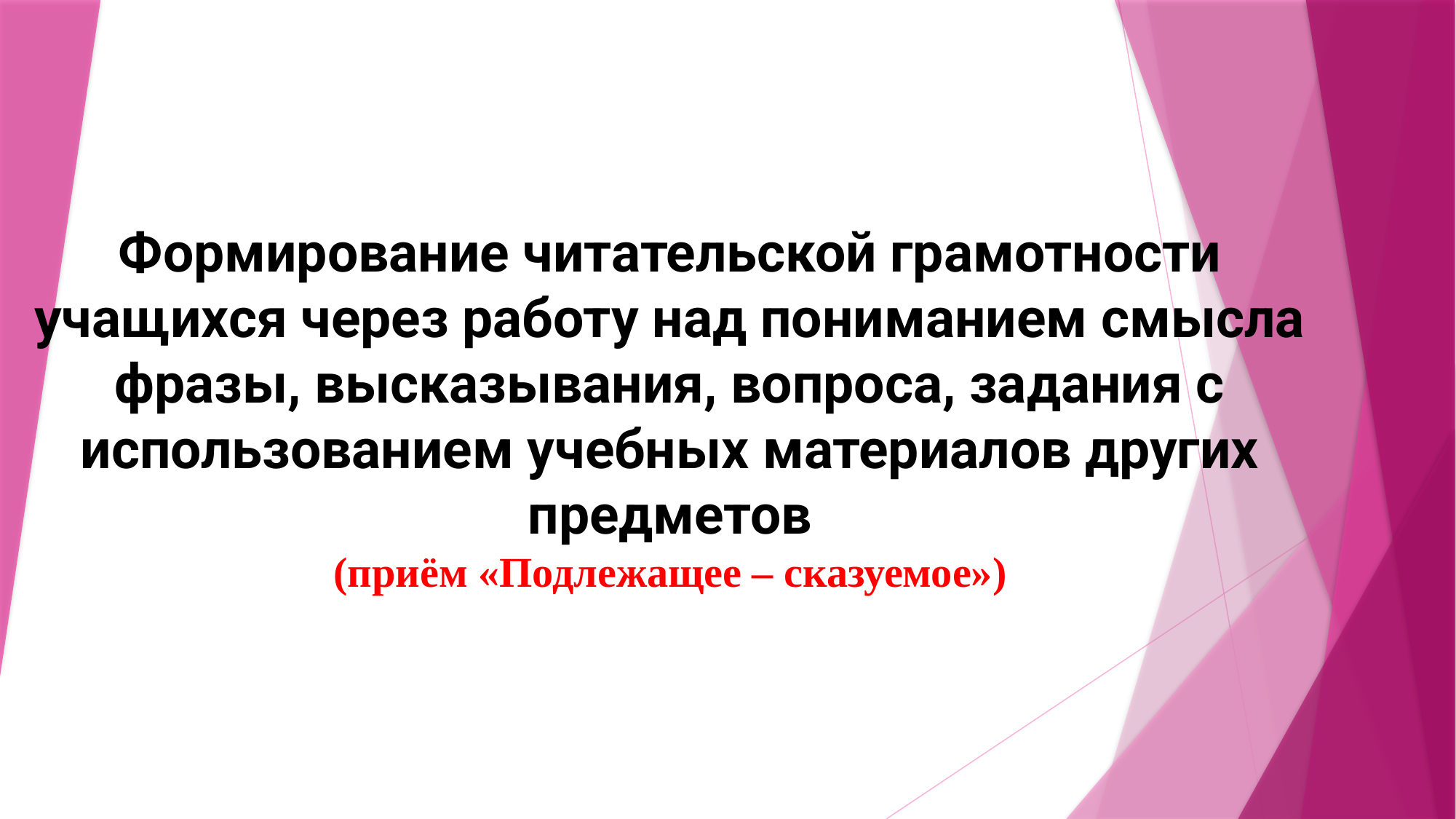

# Формирование читательской грамотности учащихся через работу над пониманием смысла фразы, высказывания, вопроса, задания с использованием учебных материалов других предметов (приём «Подлежащее – сказуемое»)